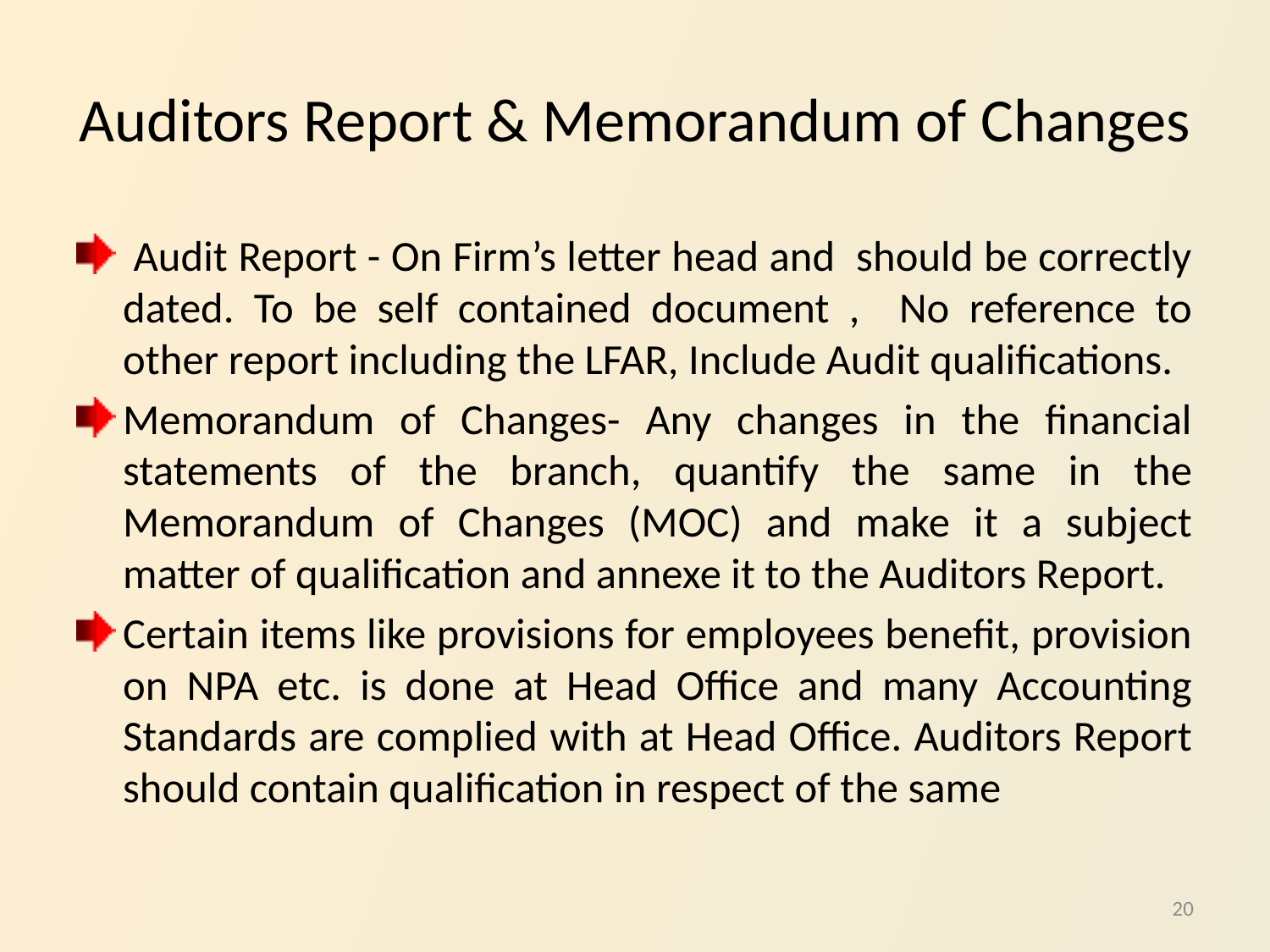

# Auditors Report & Memorandum of Changes
 Audit Report - On Firm’s letter head and  should be correctly dated. To be self contained document ,  No reference to other report including the LFAR, Include Audit qualifications.
Memorandum of Changes- Any changes in the financial statements of the branch, quantify the same in the Memorandum of Changes (MOC) and make it a subject matter of qualification and annexe it to the Auditors Report.
Certain items like provisions for employees benefit, provision on NPA etc. is done at Head Office and many Accounting Standards are complied with at Head Office. Auditors Report should contain qualification in respect of the same
20